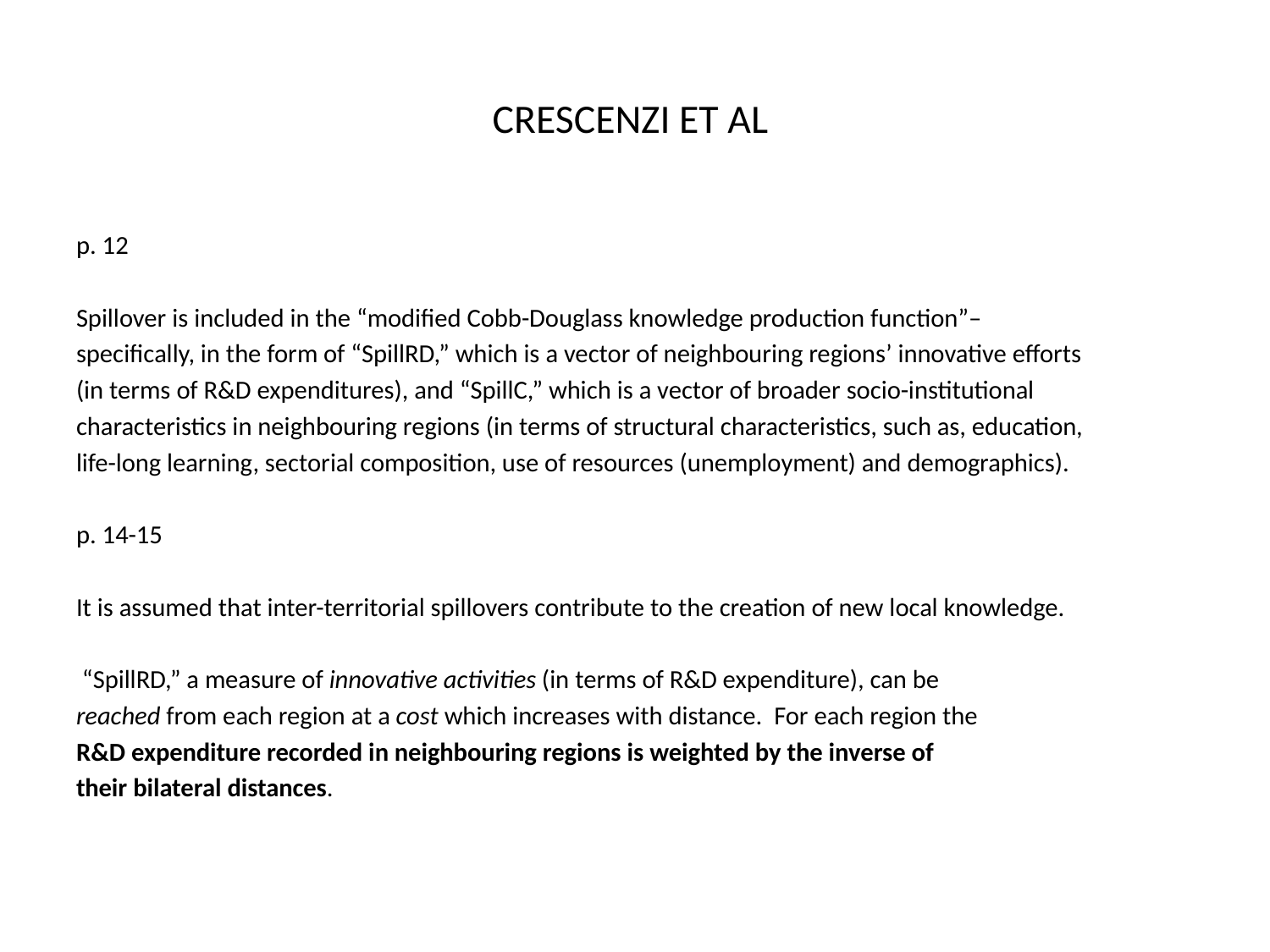

# CRESCENZI ET AL
p. 12

Spillover is included in the “modified Cobb-Douglass knowledge production function”–
specifically, in the form of “SpillRD,” which is a vector of neighbouring regions’ innovative efforts
(in terms of R&D expenditures), and “SpillC,” which is a vector of broader socio-institutional
characteristics in neighbouring regions (in terms of structural characteristics, such as, education,
life-long learning, sectorial composition, use of resources (unemployment) and demographics).

p. 14-15

It is assumed that inter-territorial spillovers contribute to the creation of new local knowledge.

 “SpillRD,” a measure of innovative activities (in terms of R&D expenditure), can be
reached from each region at a cost which increases with distance.  For each region the
R&D expenditure recorded in neighbouring regions is weighted by the inverse of
their bilateral distances.